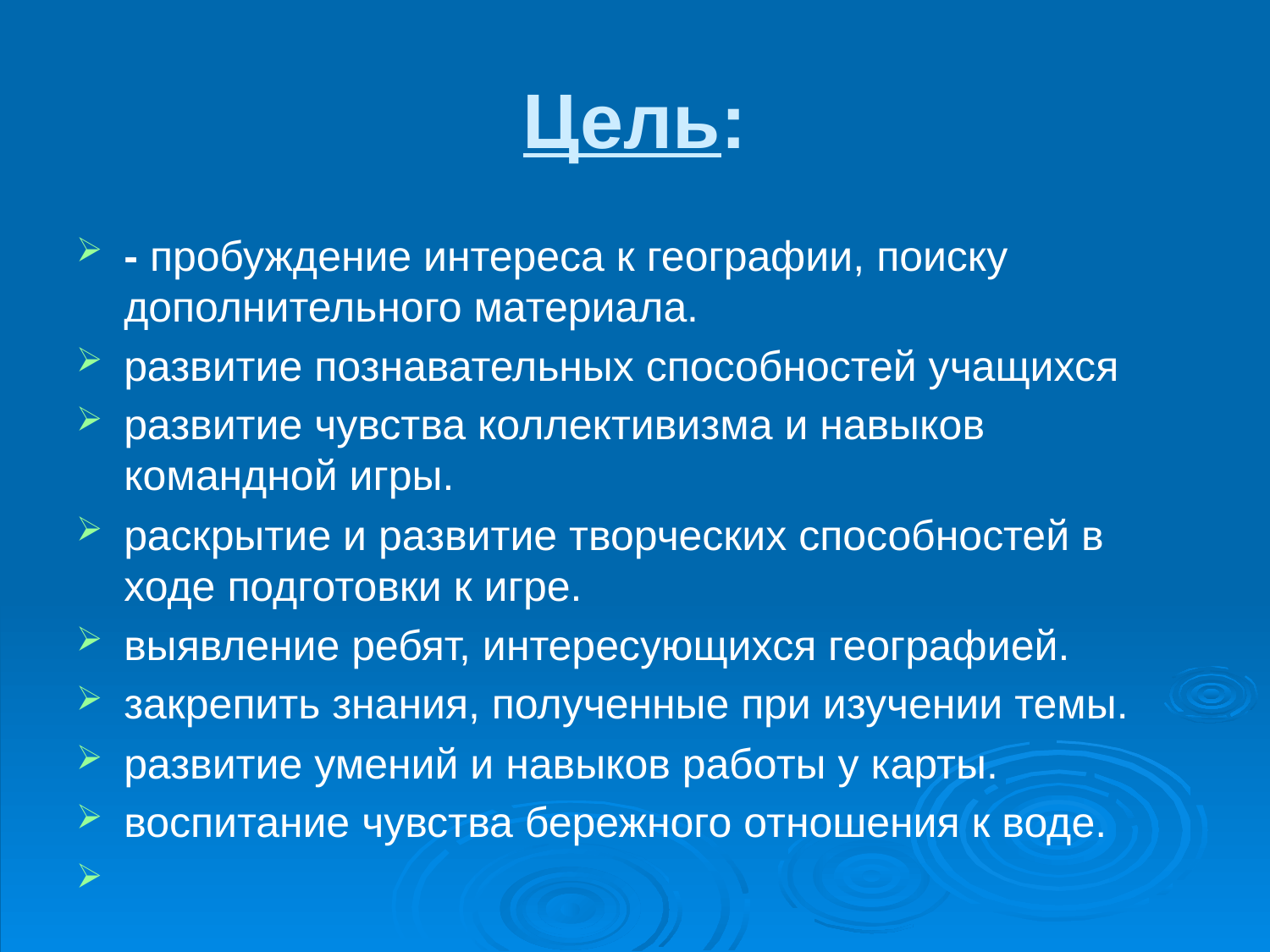

# Цель:
- пробуждение интереса к географии, поиску дополнительного материала.
развитие познавательных способностей учащихся
развитие чувства коллективизма и навыков командной игры.
раскрытие и развитие творческих способностей в ходе подготовки к игре.
выявление ребят, интересующихся географией.
закрепить знания, полученные при изучении темы.
развитие умений и навыков работы у карты.
воспитание чувства бережного отношения к воде.